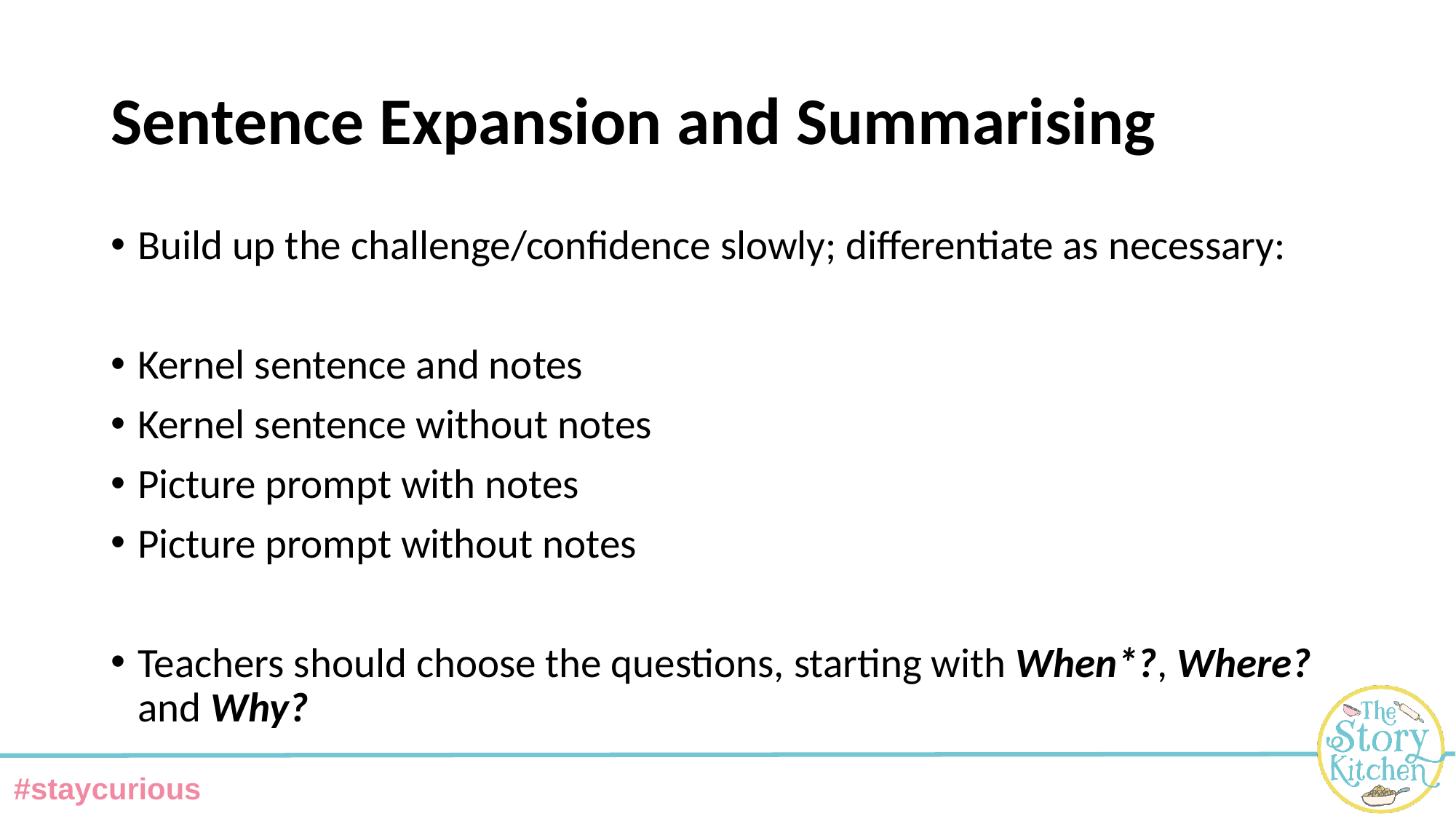

# Sentence Expansion and Summarising
Build up the challenge/confidence slowly; differentiate as necessary:

Kernel sentence and notes
Kernel sentence without notes
Picture prompt with notes
Picture prompt without notes

Teachers should choose the questions, starting with When*?, Where? and Why?